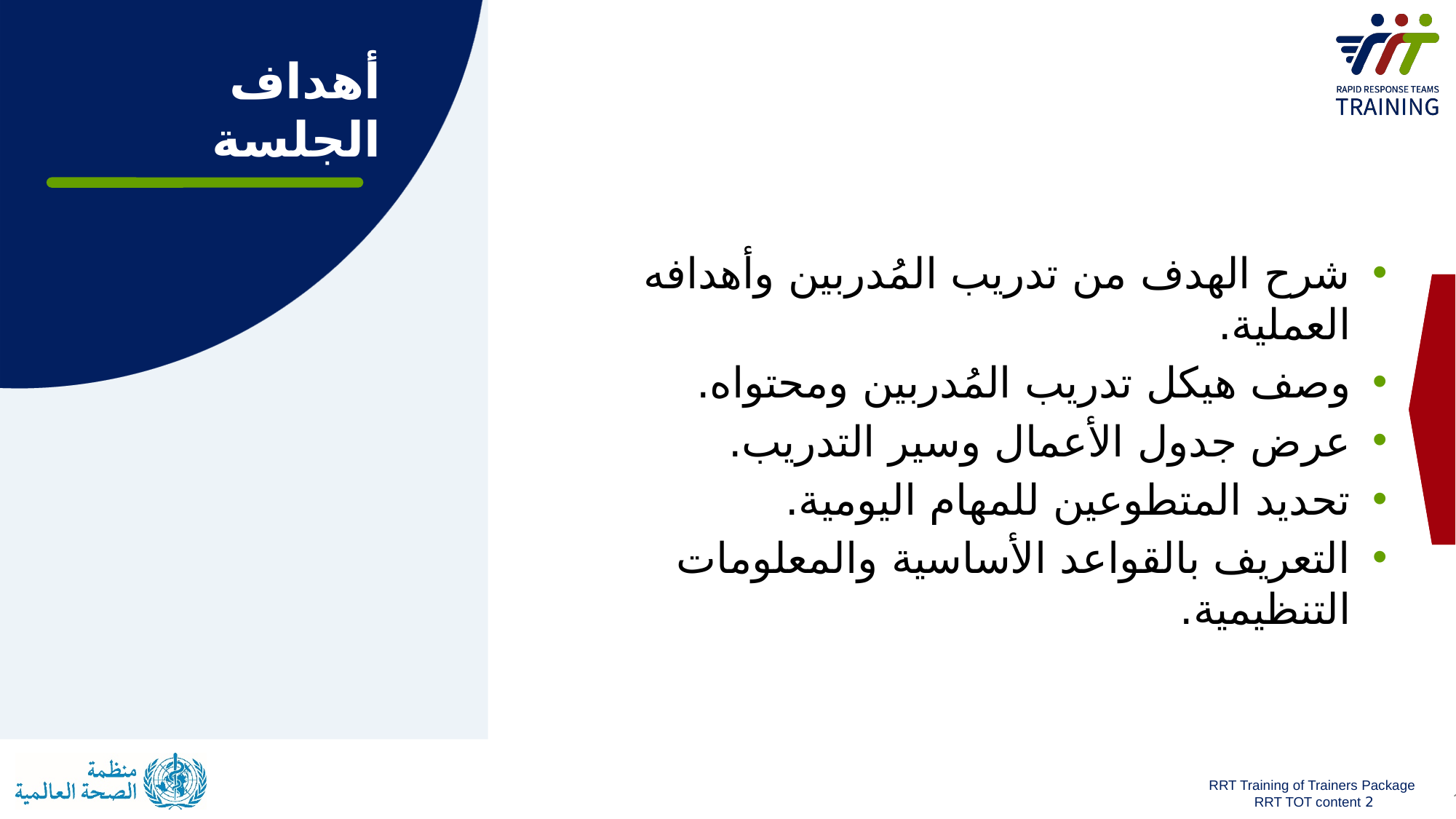

أهداف الجلسة
شرح الهدف من تدريب المُدربين وأهدافه العملية.
وصف هيكل تدريب المُدربين ومحتواه.
عرض جدول الأعمال وسير التدريب.
تحديد المتطوعين للمهام اليومية.
التعريف بالقواعد الأساسية والمعلومات التنظيمية.